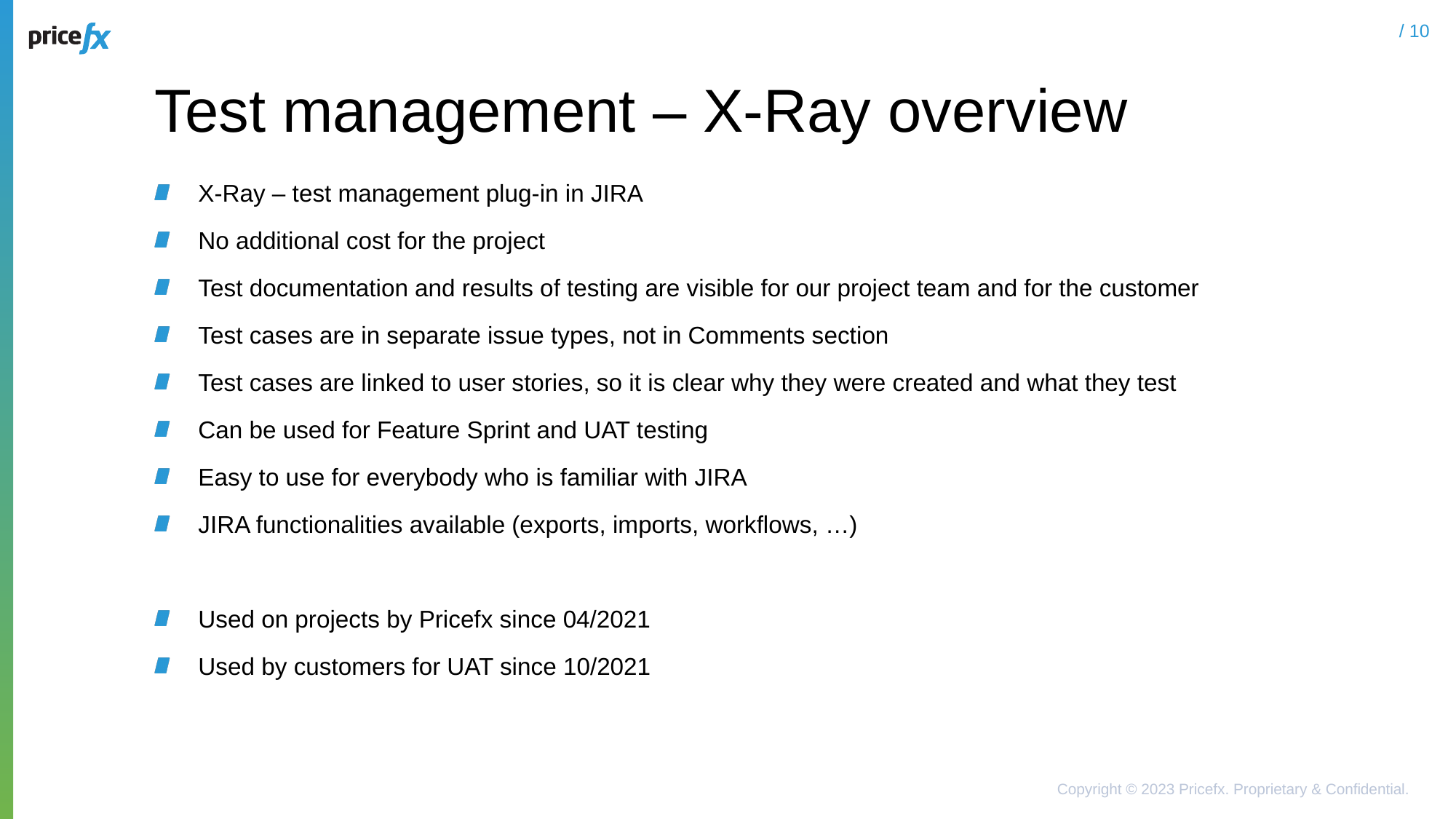

# Test management – X-Ray overview
X-Ray – test management plug-in in JIRA
No additional cost for the project
Test documentation and results of testing are visible for our project team and for the customer
Test cases are in separate issue types, not in Comments section
Test cases are linked to user stories, so it is clear why they were created and what they test
Can be used for Feature Sprint and UAT testing
Easy to use for everybody who is familiar with JIRA
JIRA functionalities available (exports, imports, workflows, …)

Used on projects by Pricefx since 04/2021
Used by customers for UAT since 10/2021